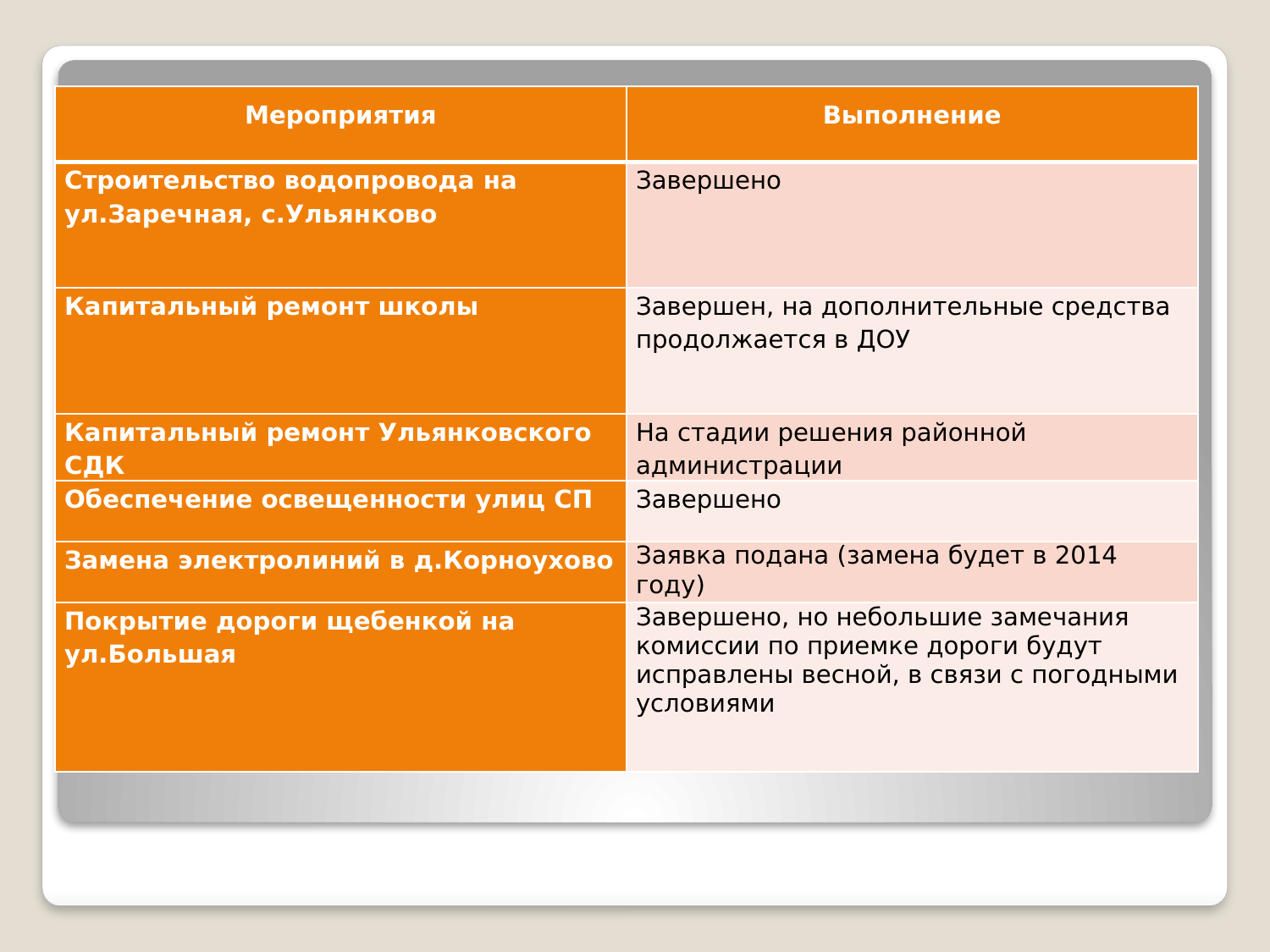

| Мероприятия | Выполнение |
| --- | --- |
| Строительство водопровода на ул.Заречная, с.Ульянково | Завершено |
| Капитальный ремонт школы | Завершен, на дополнительные средства продолжается в ДОУ |
| Капитальный ремонт Ульянковского СДК | На стадии решения районной администрации |
| Обеспечение освещенности улиц СП | Завершено |
| Замена электролиний в д.Корноухово | Заявка подана (замена будет в 2014 году) |
| Покрытие дороги щебенкой на ул.Большая | Завершено, но небольшие замечания комиссии по приемке дороги будут исправлены весной, в связи с погодными условиями |
#